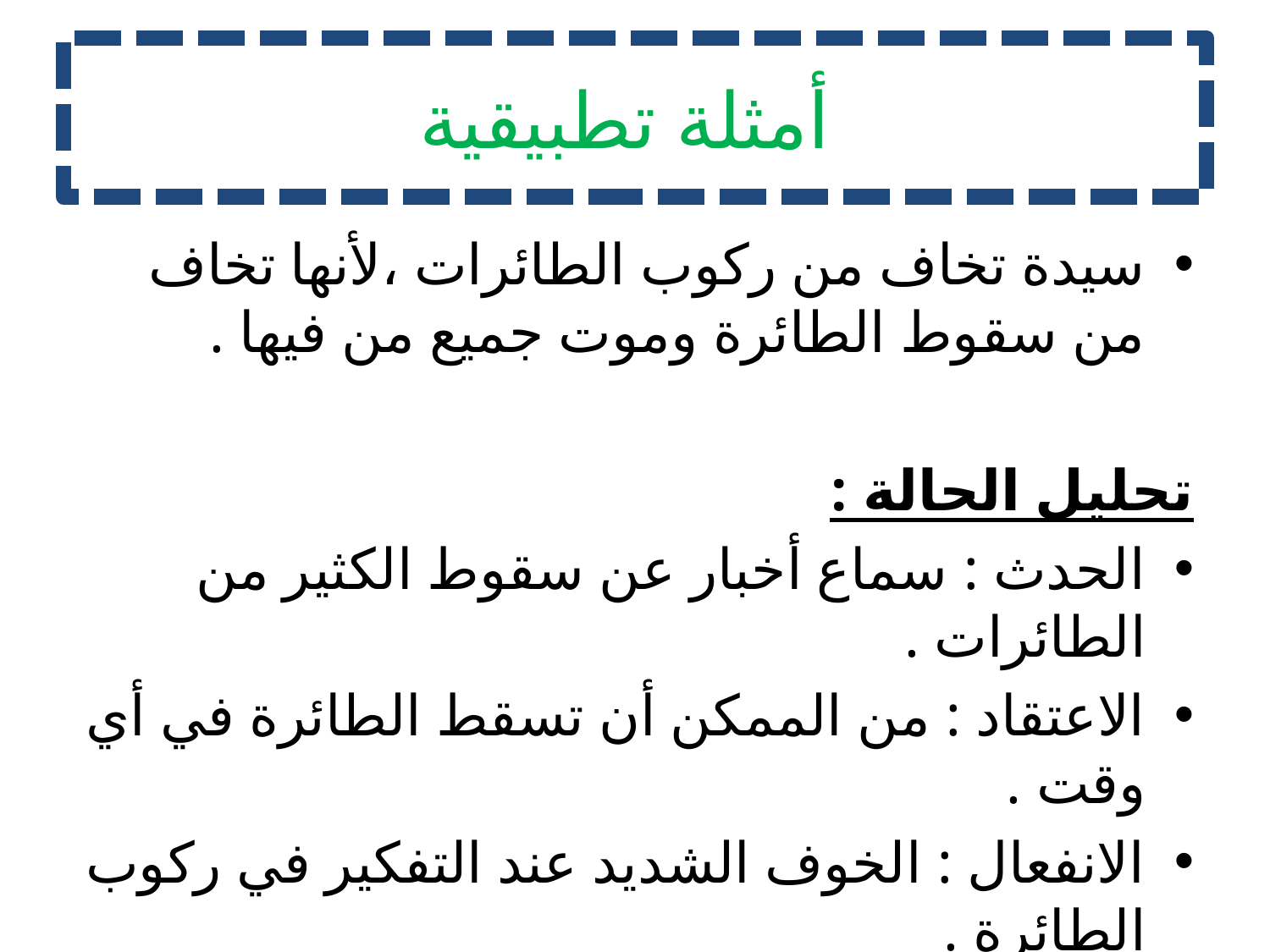

# أمثلة تطبيقية
سيدة تخاف من ركوب الطائرات ،لأنها تخاف من سقوط الطائرة وموت جميع من فيها .

تحليل الحالة :
الحدث : سماع أخبار عن سقوط الكثير من الطائرات .
الاعتقاد : من الممكن أن تسقط الطائرة في أي وقت .
الانفعال : الخوف الشديد عند التفكير في ركوب الطائرة .